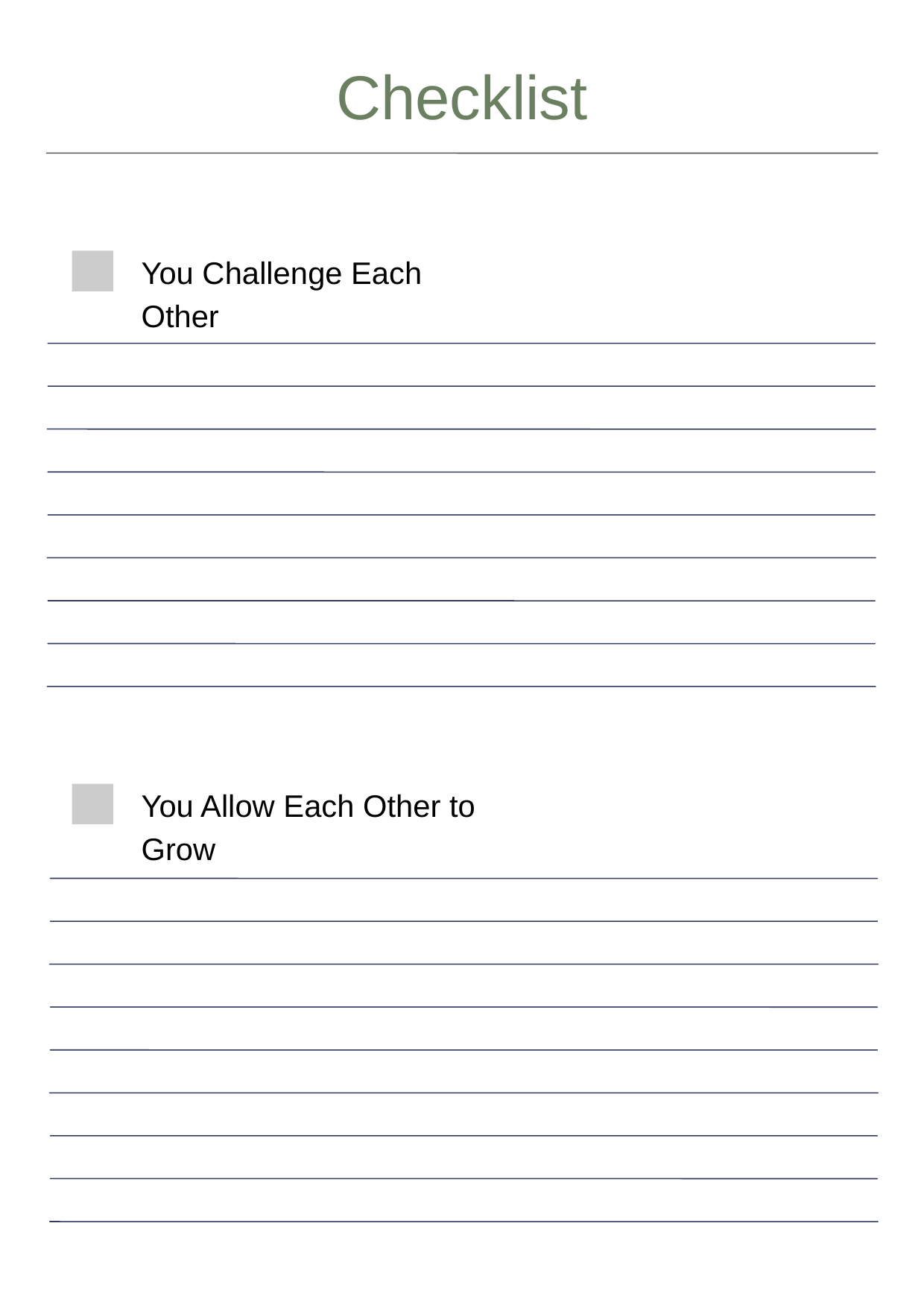

Checklist

You Challenge Each Other

You Allow Each Other to Grow